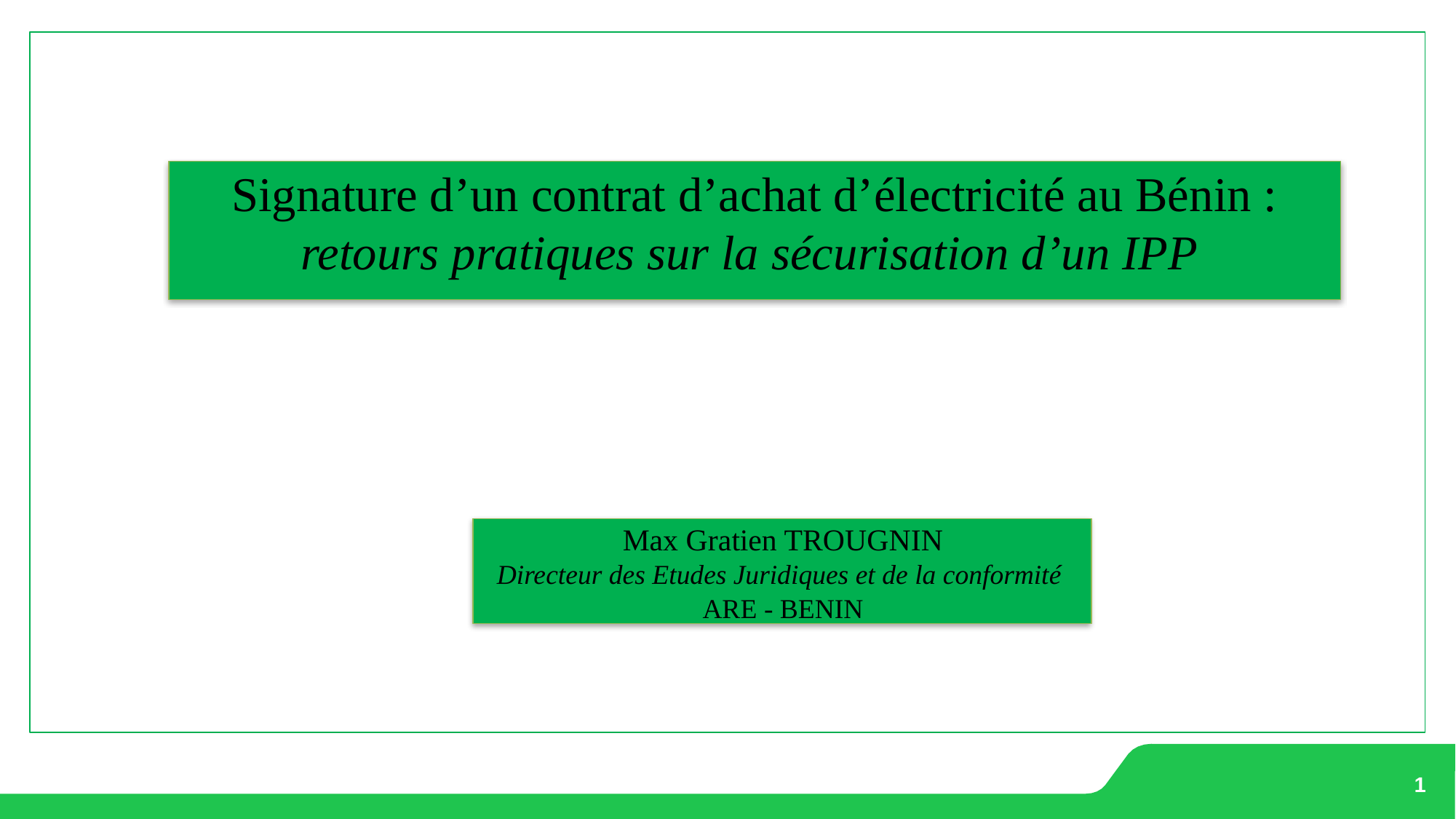

# Signature d’un contrat d’achat d’électricité au Bénin : retours pratiques sur la sécurisation d’un IPP
Max Gratien TROUGNIN
Directeur des Etudes Juridiques et de la conformité
ARE - BENIN
1